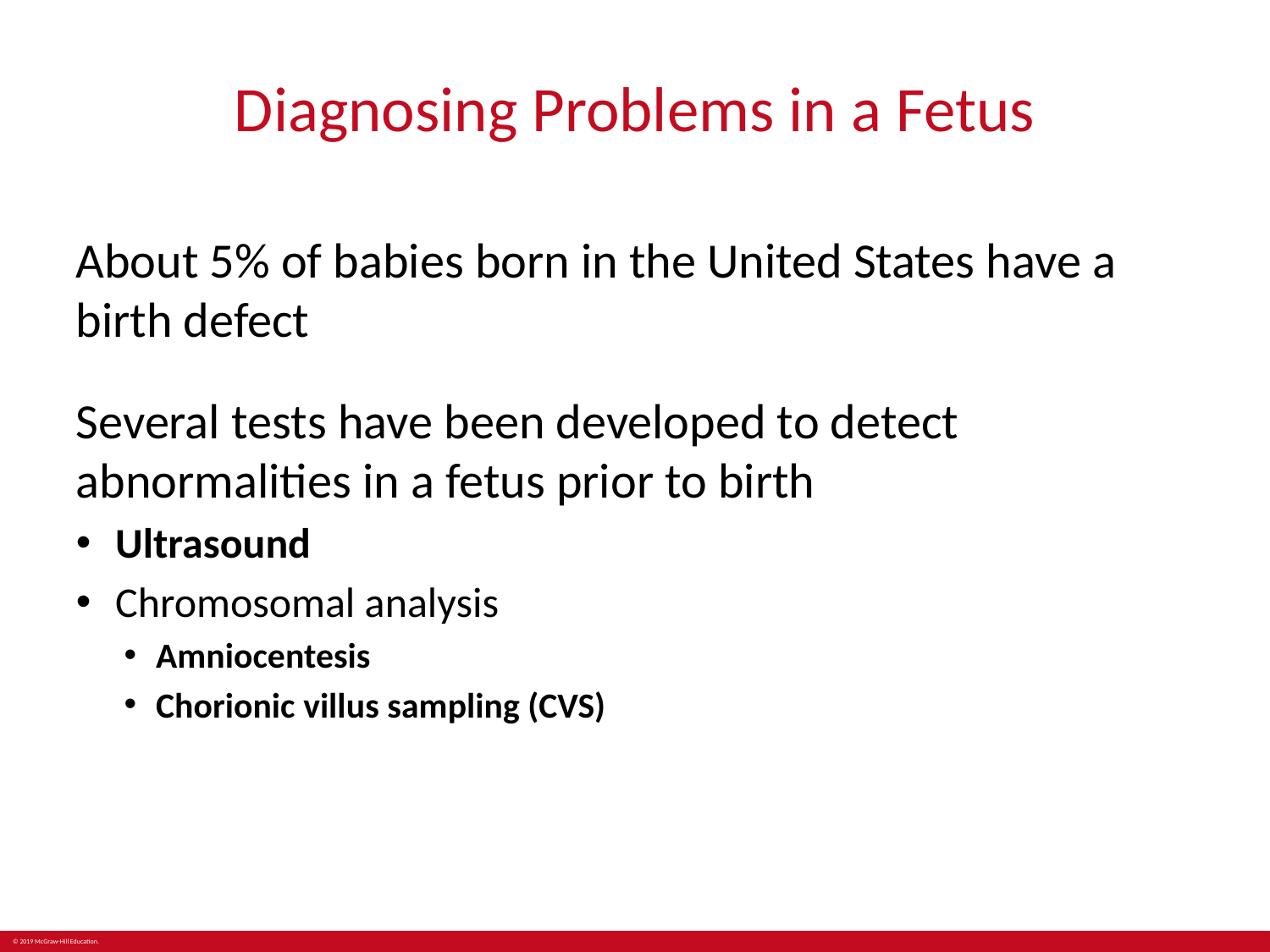

# Diagnosing Problems in a Fetus
About 5% of babies born in the United States have a birth defect
Several tests have been developed to detect abnormalities in a fetus prior to birth
Ultrasound
Chromosomal analysis
Amniocentesis
Chorionic villus sampling (CVS)